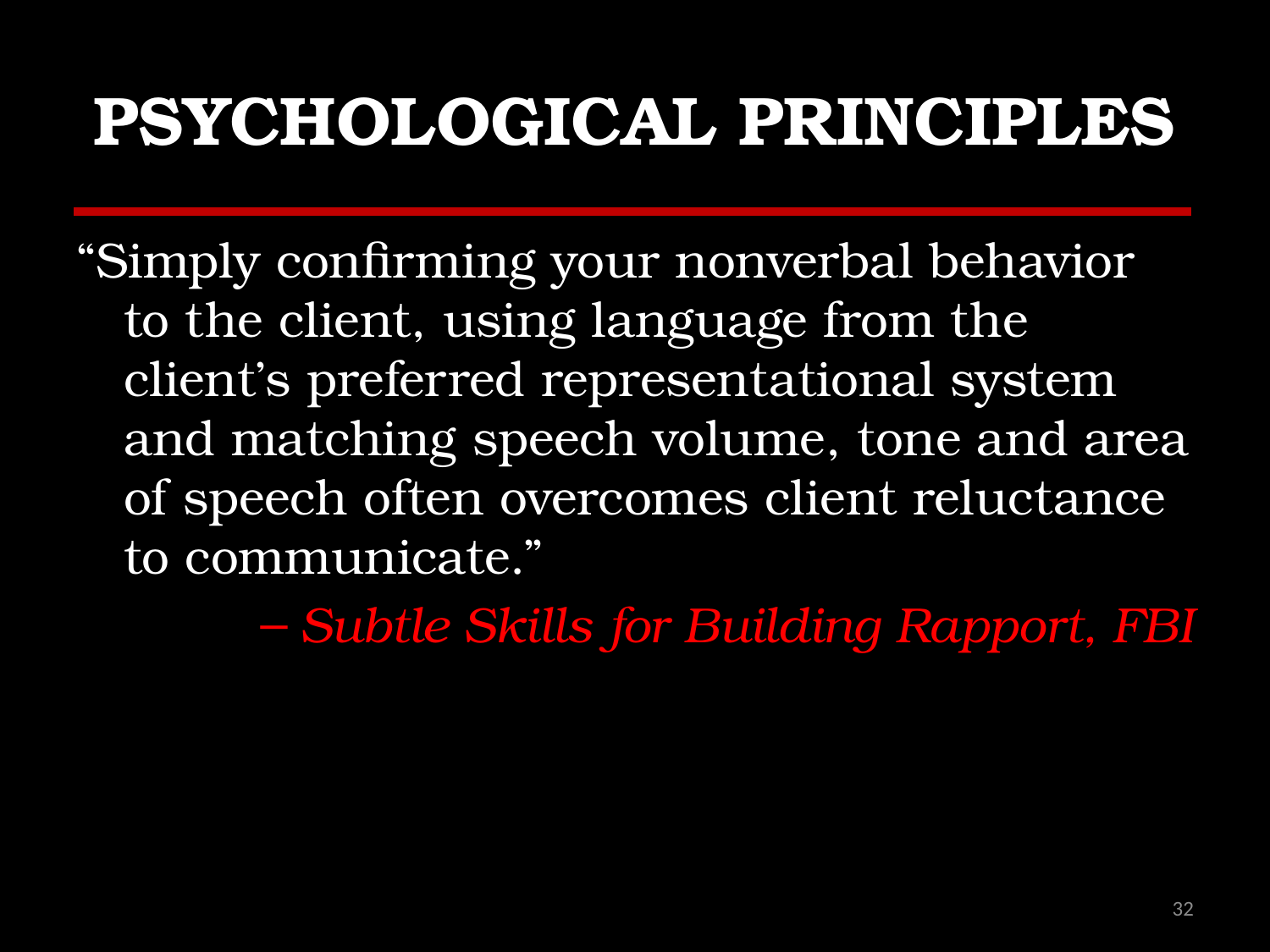

# PSYCHOLOGICAL PRINCIPLES
“Simply confirming your nonverbal behavior to the client, using language from the client’s preferred representational system and matching speech volume, tone and area of speech often overcomes client reluctance to communicate.”
Subtle Skills for Building Rapport, FBI
32